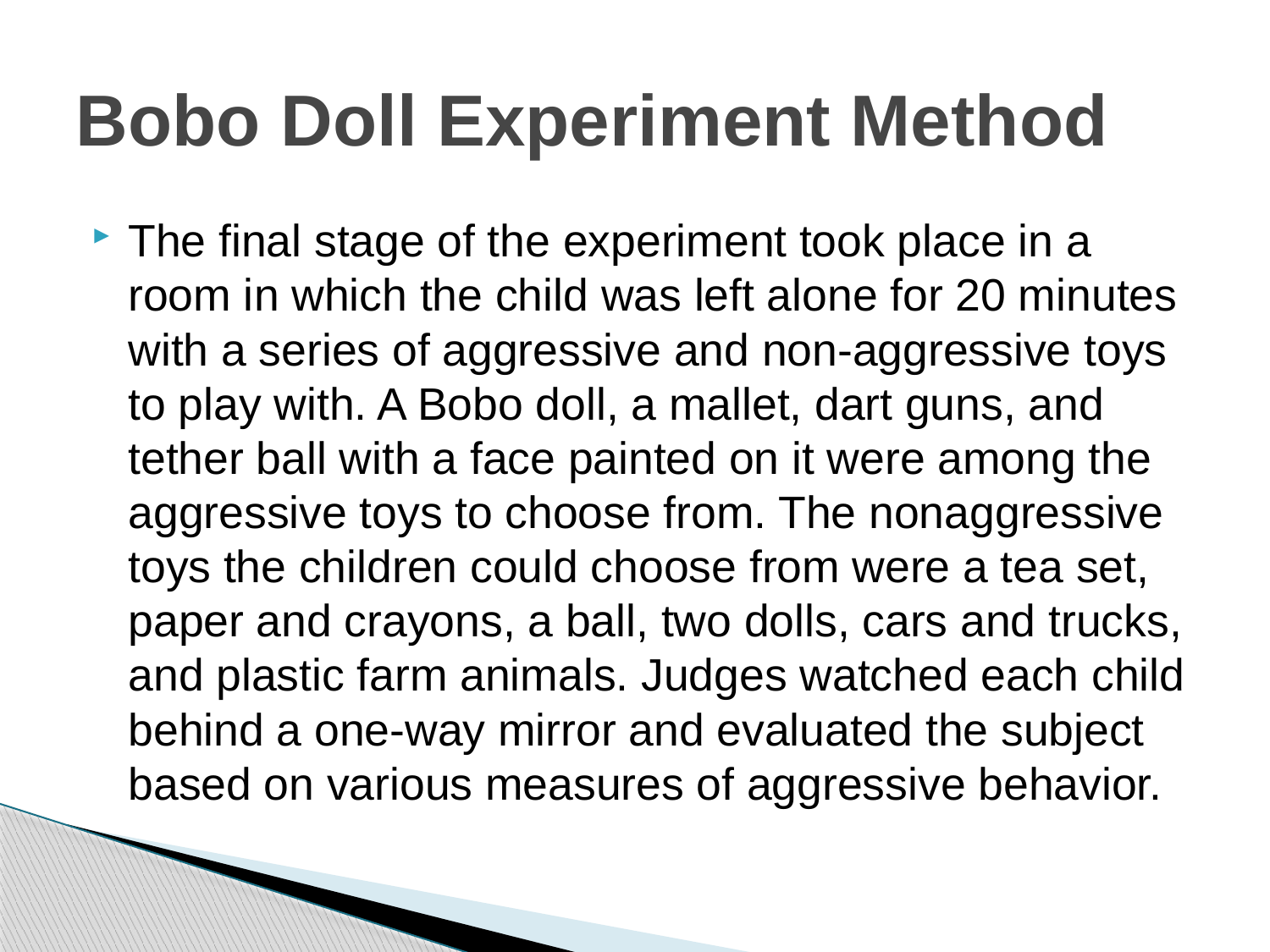

# Bobo Doll Experiment Method
The final stage of the experiment took place in a room in which the child was left alone for 20 minutes with a series of aggressive and non-aggressive toys to play with. A Bobo doll, a mallet, dart guns, and tether ball with a face painted on it were among the aggressive toys to choose from. The nonaggressive toys the children could choose from were a tea set, paper and crayons, a ball, two dolls, cars and trucks, and plastic farm animals. Judges watched each child behind a one-way mirror and evaluated the subject based on various measures of aggressive behavior.